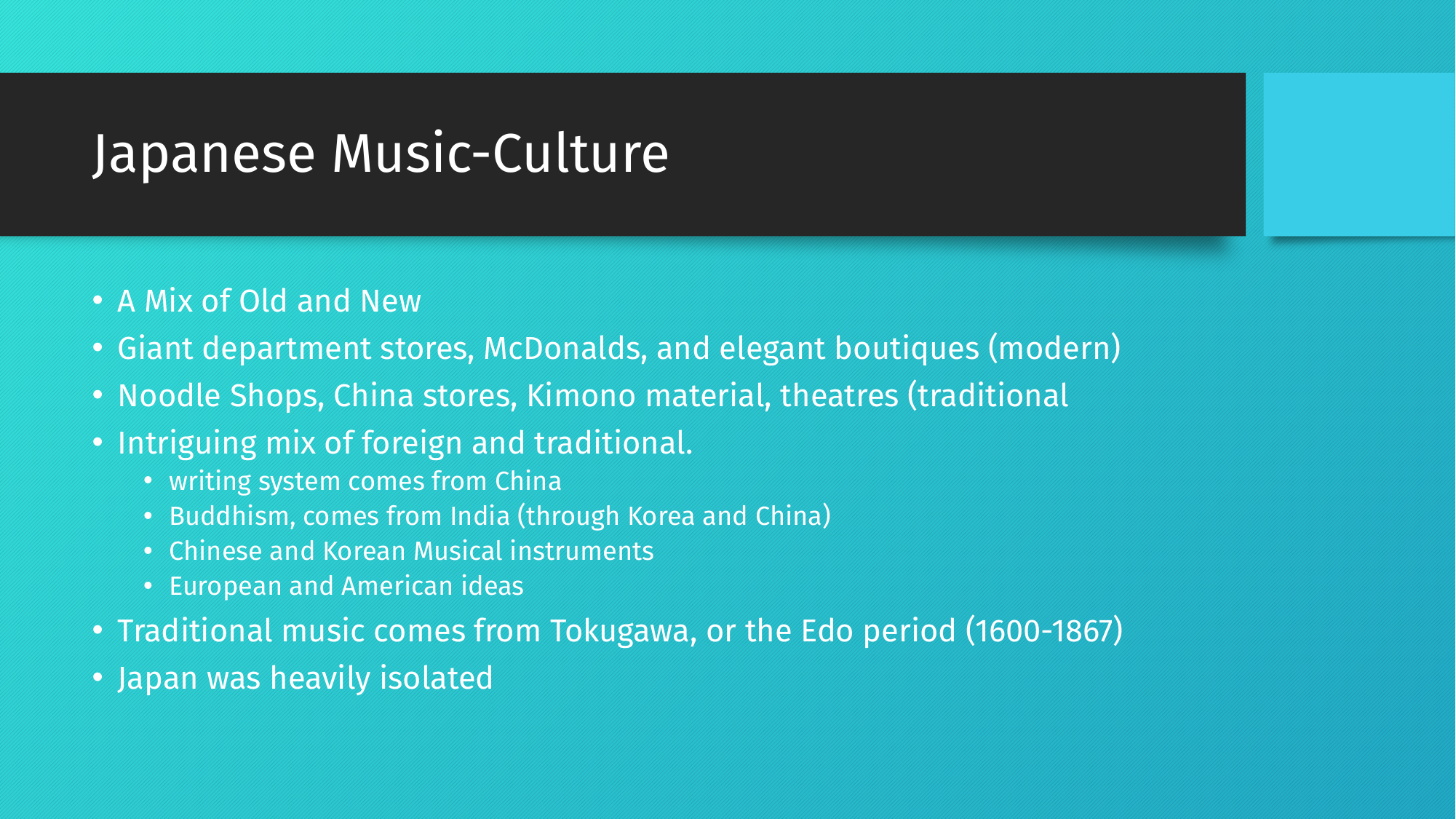

# Japanese Music-Culture
A Mix of Old and New
Giant department stores, McDonalds, and elegant boutiques (modern)
Noodle Shops, China stores, Kimono material, theatres (traditional
Intriguing mix of foreign and traditional.
writing system comes from China
Buddhism, comes from India (through Korea and China)
Chinese and Korean Musical instruments
European and American ideas
Traditional music comes from Tokugawa, or the Edo period (1600-1867)
Japan was heavily isolated